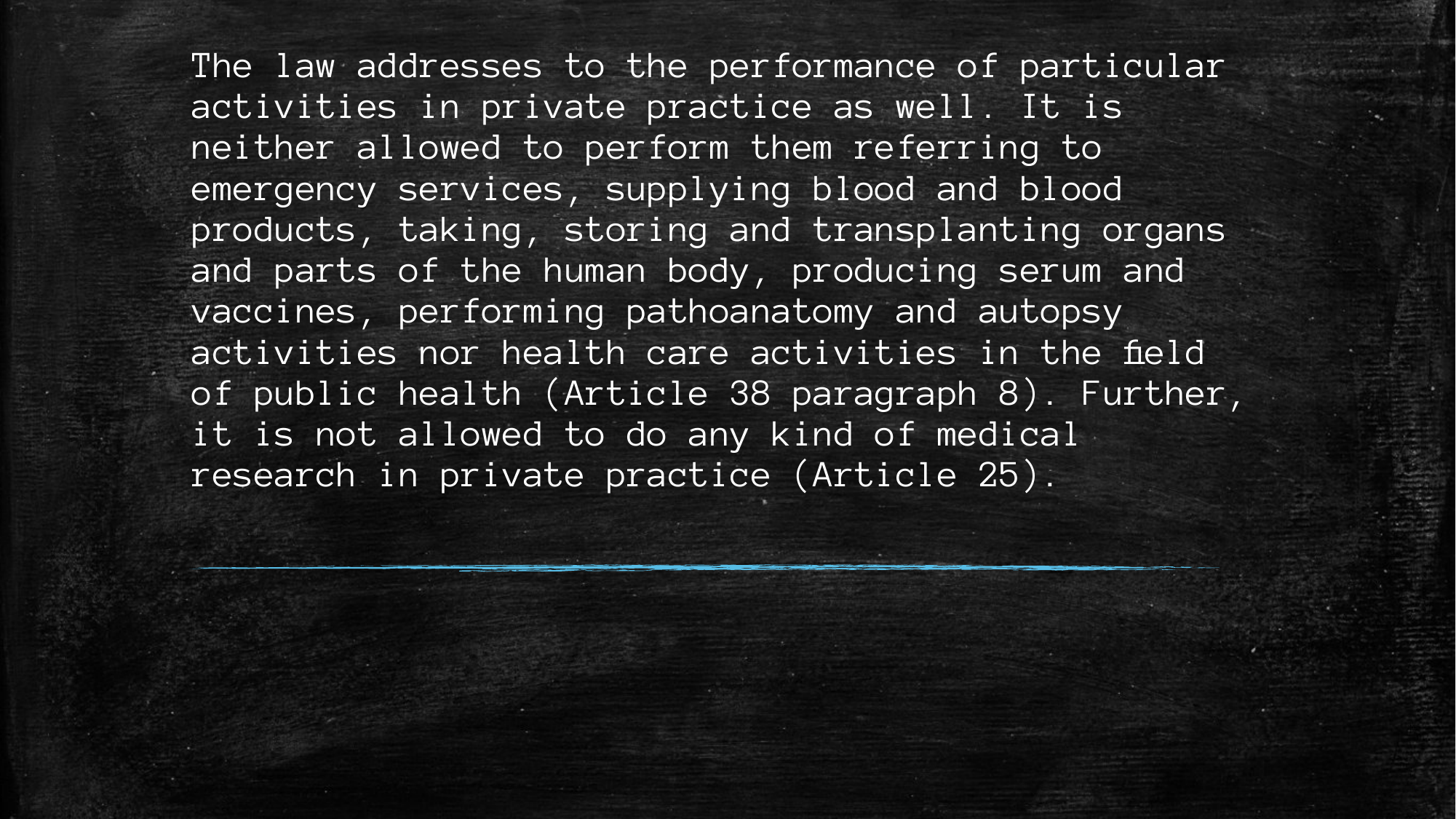

# The law addresses to the performance of particular activities in private practice as well. It is neither allowed to perform them referring to emergency services, supplying blood and blood products, taking, storing and transplanting organs and parts of the human body, producing serum and vaccines, performing pathoanatomy and autopsy activities nor health care activities in the ﬁeld of public health (Article 38 paragraph 8). Further, it is not allowed to do any kind of medical research in private practice (Article 25).